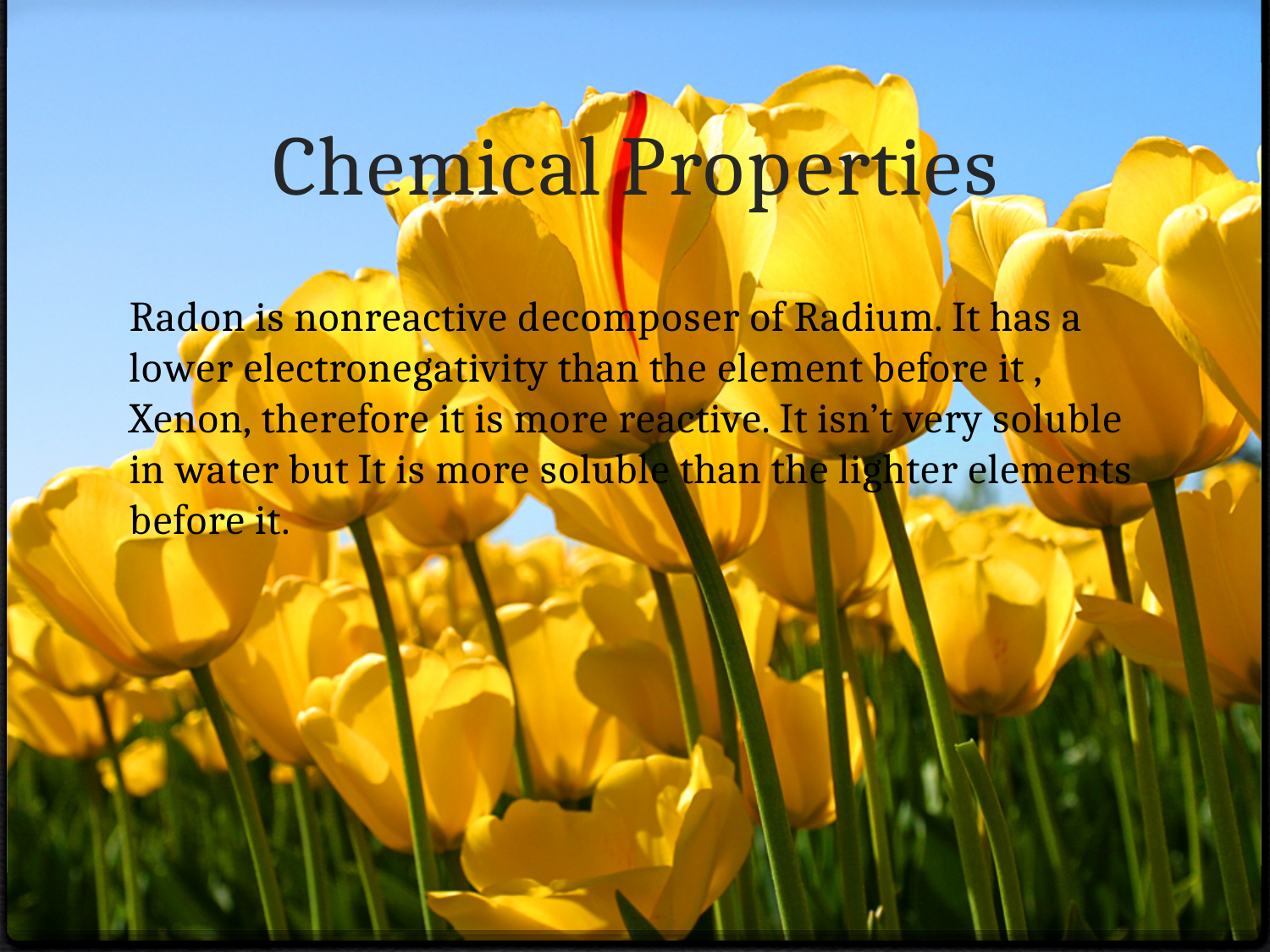

# Chemical Properties
Radon is nonreactive decomposer of Radium. It has a lower electronegativity than the element before it , Xenon, therefore it is more reactive. It isn’t very soluble in water but It is more soluble than the lighter elements before it.